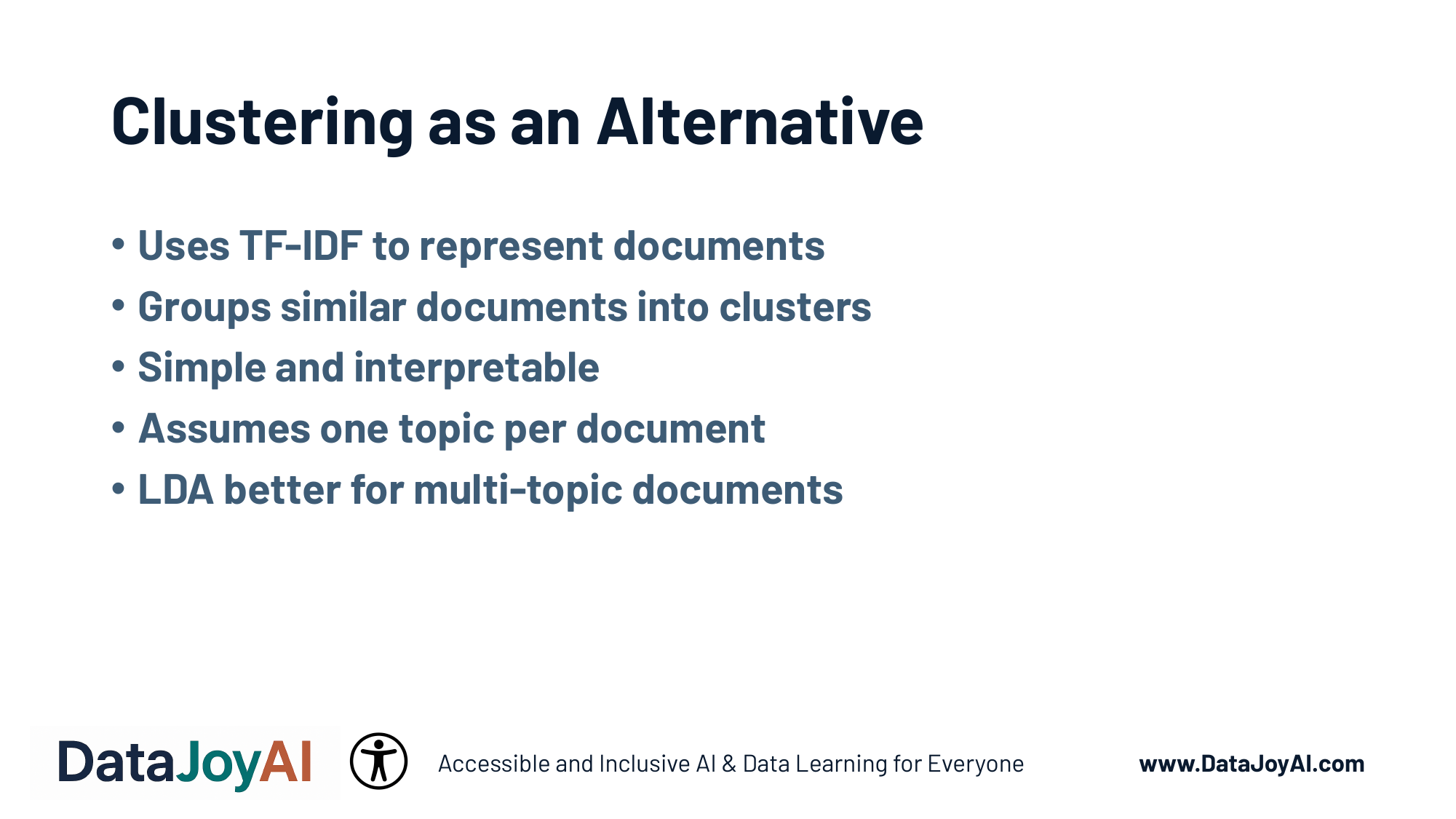

# Clustering as an Alternative
Uses TF-IDF to represent documents
Groups similar documents into clusters
Simple and interpretable
Assumes one topic per document
LDA better for multi-topic documents